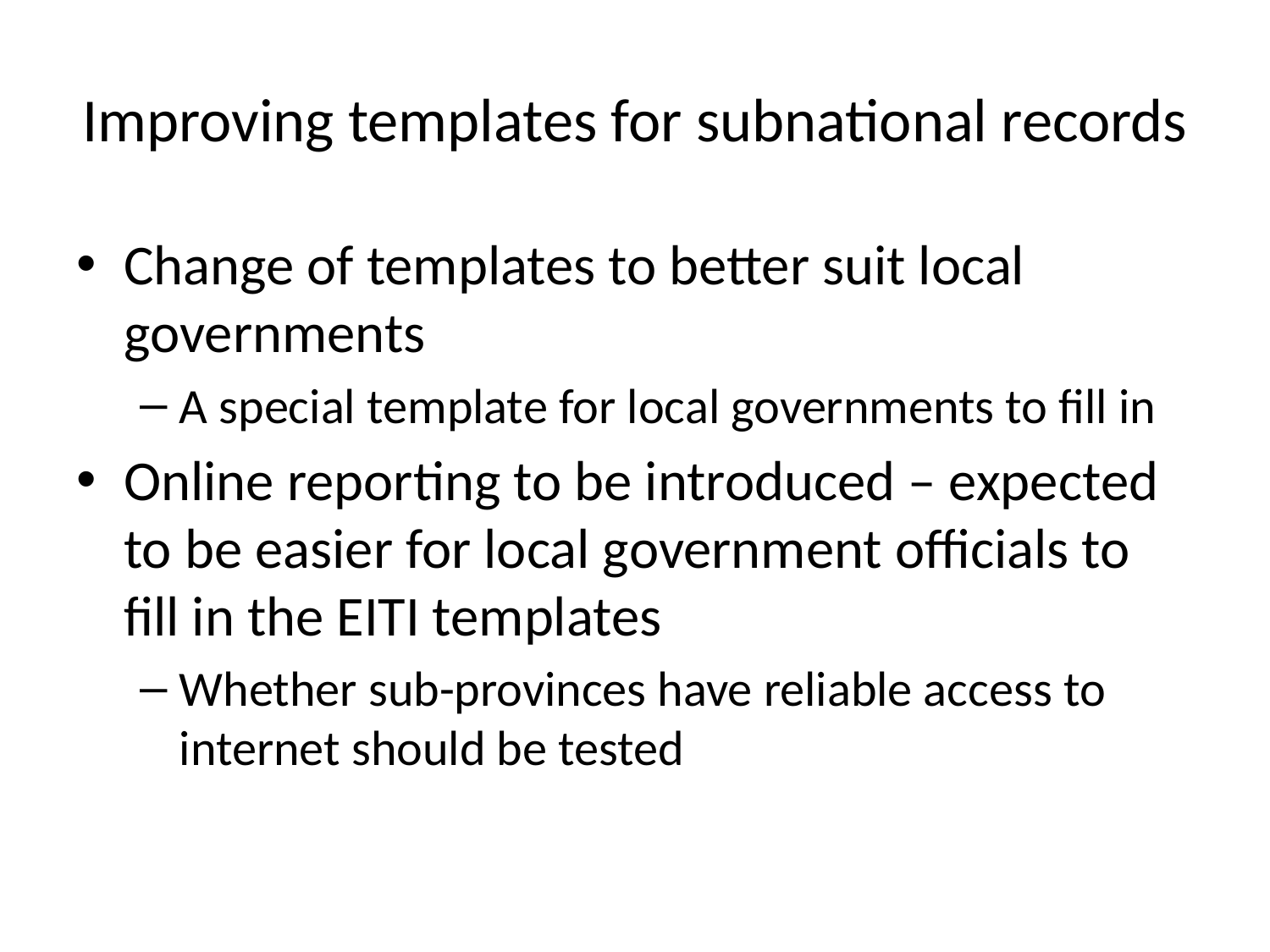

# Improving templates for subnational records
Change of templates to better suit local governments
A special template for local governments to fill in
Online reporting to be introduced – expected to be easier for local government officials to fill in the EITI templates
Whether sub-provinces have reliable access to internet should be tested